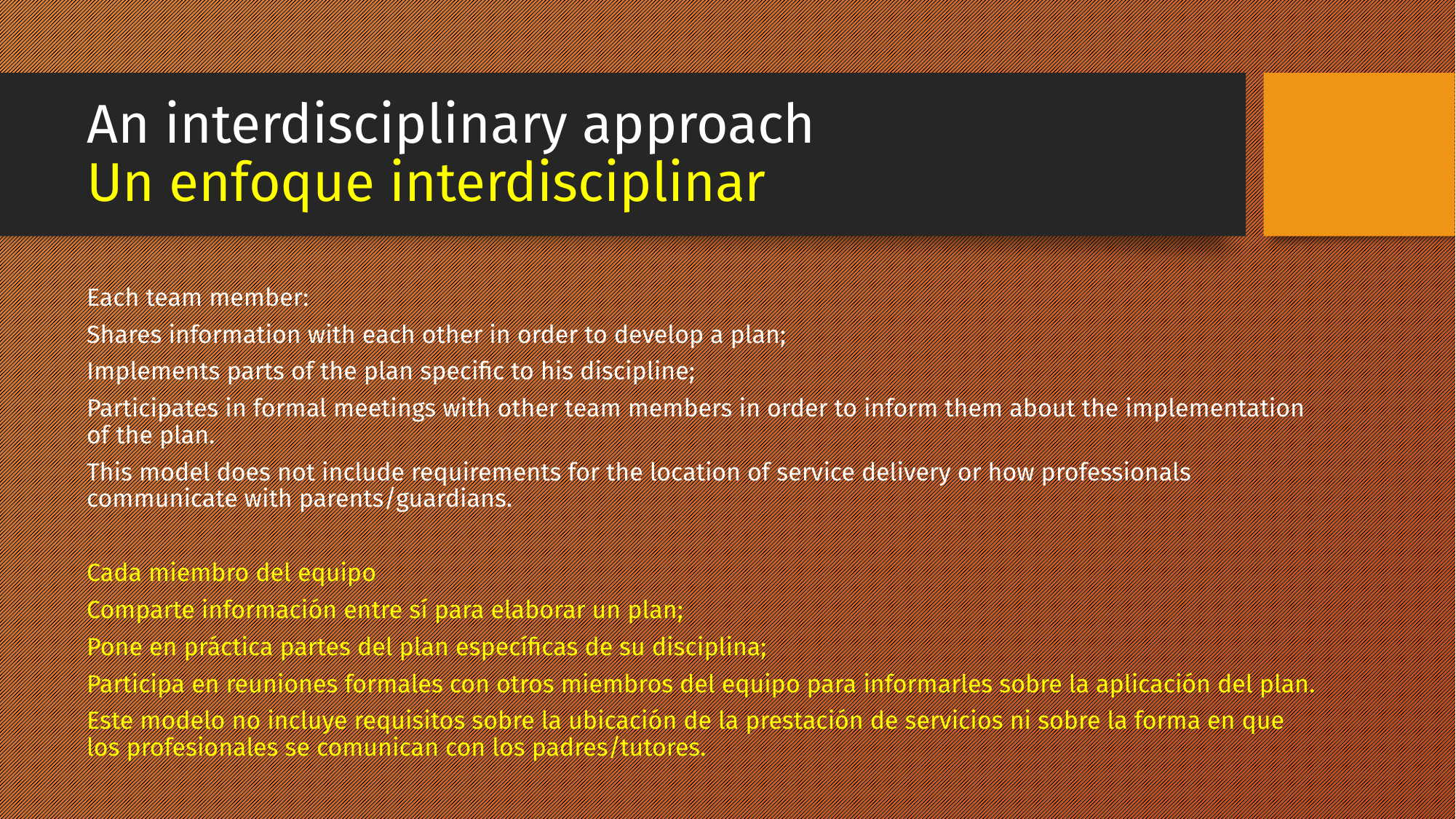

# An interdisciplinary approach Un enfoque interdisciplinar
Each team member:
Shares information with each other in order to develop a plan;
Implements parts of the plan specific to his discipline;
Participates in formal meetings with other team members in order to inform them about the implementation of the plan.
This model does not include requirements for the location of service delivery or how professionals communicate with parents/guardians.

Cada miembro del equipo
Comparte información entre sí para elaborar un plan;
Pone en práctica partes del plan específicas de su disciplina;
Participa en reuniones formales con otros miembros del equipo para informarles sobre la aplicación del plan.
Este modelo no incluye requisitos sobre la ubicación de la prestación de servicios ni sobre la forma en que los profesionales se comunican con los padres/tutores.